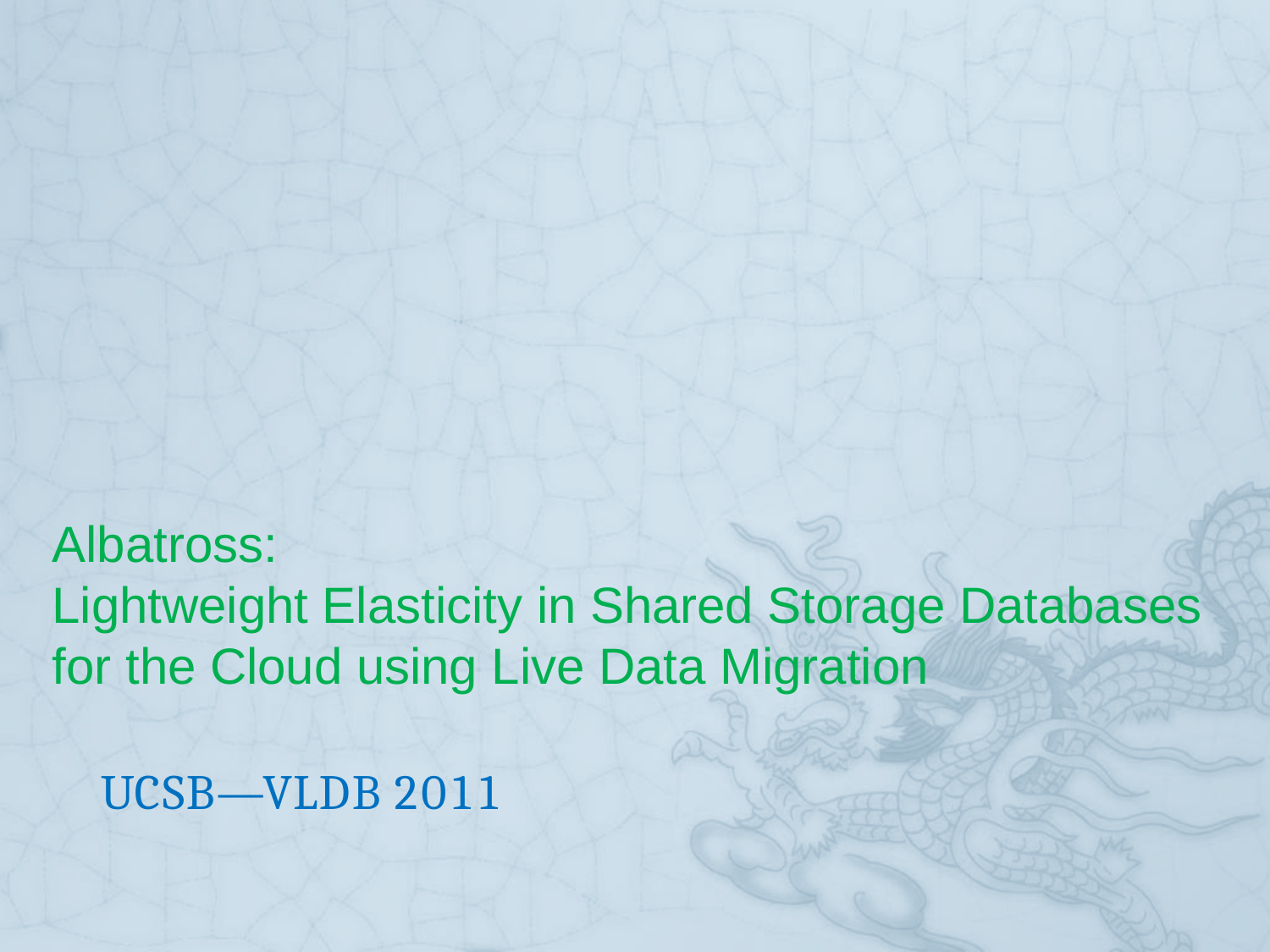

# Albatross: Lightweight Elasticity in Shared Storage Databases for the Cloud using Live Data Migration
UCSB—VLDB 2011